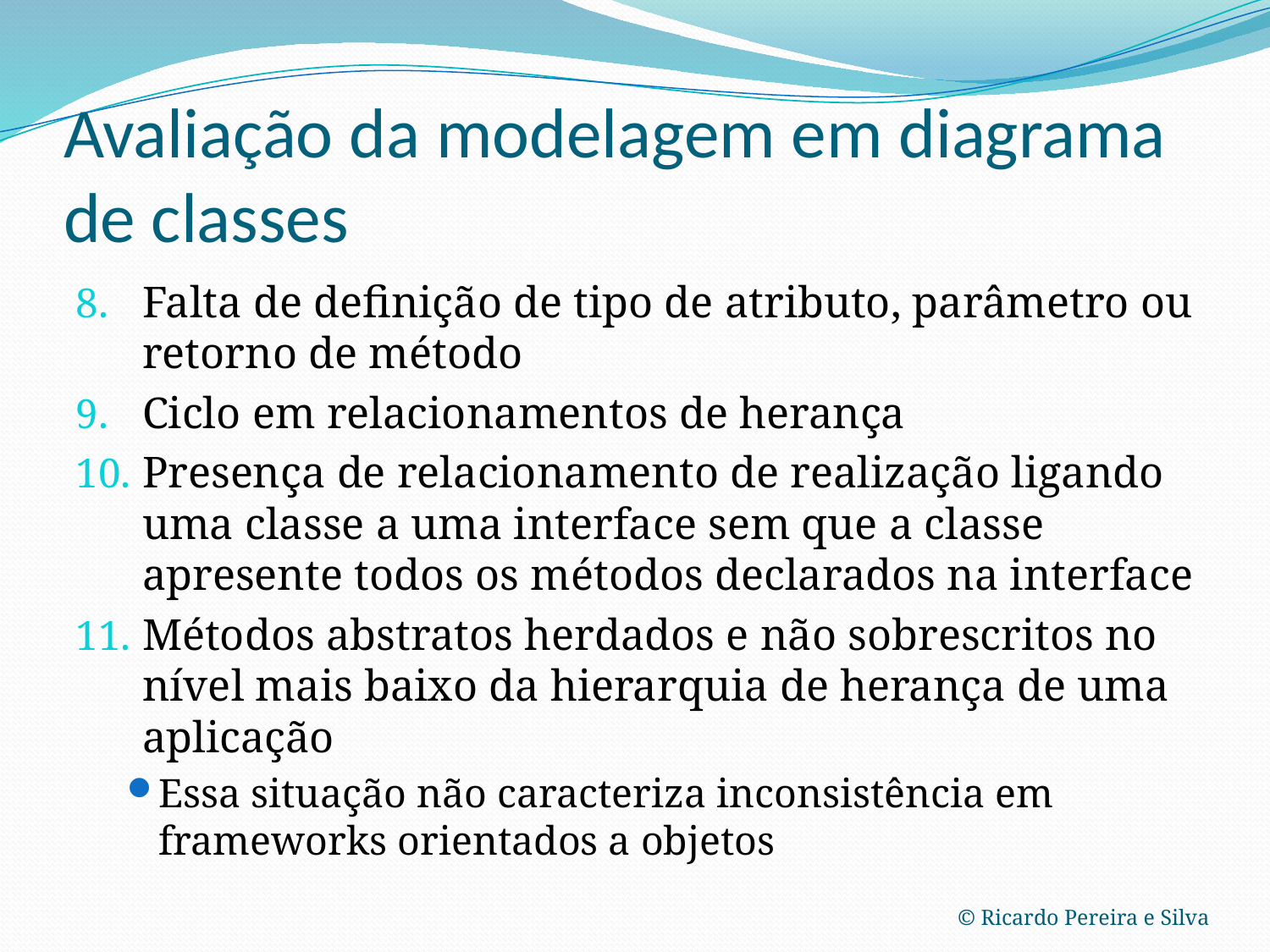

# Avaliação da modelagem em diagrama de classes
Falta de definição de tipo de atributo, parâmetro ou retorno de método
Ciclo em relacionamentos de herança
Presença de relacionamento de realização ligando uma classe a uma interface sem que a classe apresente todos os métodos declarados na interface
Métodos abstratos herdados e não sobrescritos no nível mais baixo da hierarquia de herança de uma aplicação
Essa situação não caracteriza inconsistência em frameworks orientados a objetos
© Ricardo Pereira e Silva